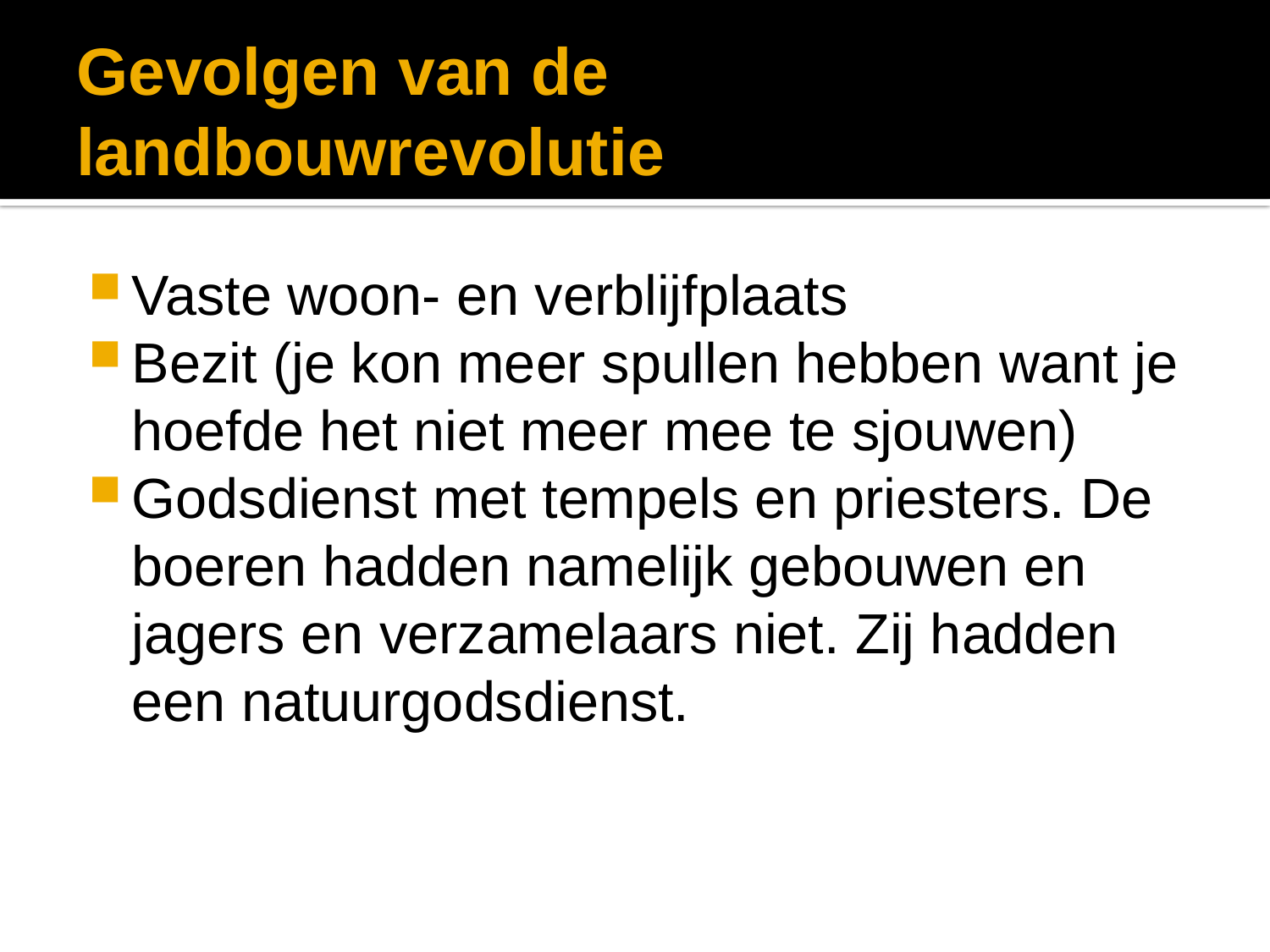

# Gevolgen van de landbouwrevolutie
Vaste woon- en verblijfplaats
Bezit (je kon meer spullen hebben want je hoefde het niet meer mee te sjouwen)
Godsdienst met tempels en priesters. De boeren hadden namelijk gebouwen en jagers en verzamelaars niet. Zij hadden een natuurgodsdienst.